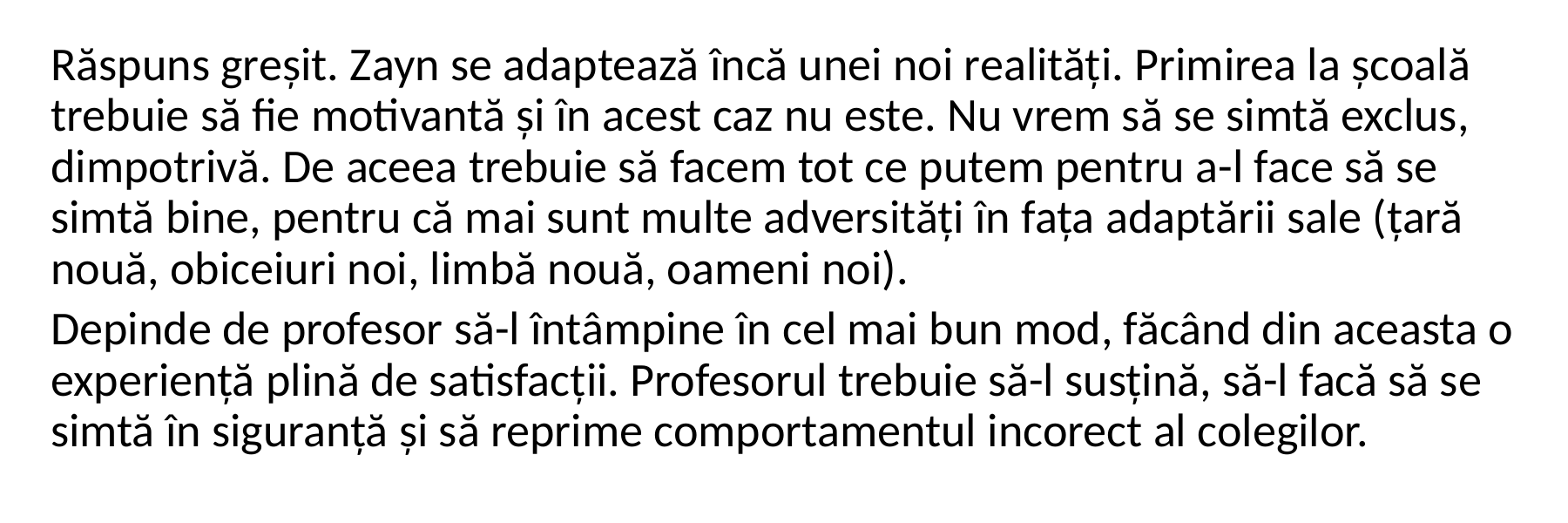

Răspuns greșit. Zayn se adaptează încă unei noi realități. Primirea la școală trebuie să fie motivantă și în acest caz nu este. Nu vrem să se simtă exclus, dimpotrivă. De aceea trebuie să facem tot ce putem pentru a-l face să se simtă bine, pentru că mai sunt multe adversități în fața adaptării sale (țară nouă, obiceiuri noi, limbă nouă, oameni noi).
Depinde de profesor să-l întâmpine în cel mai bun mod, făcând din aceasta o experiență plină de satisfacții. Profesorul trebuie să-l susțină, să-l facă să se simtă în siguranță și să reprime comportamentul incorect al colegilor.